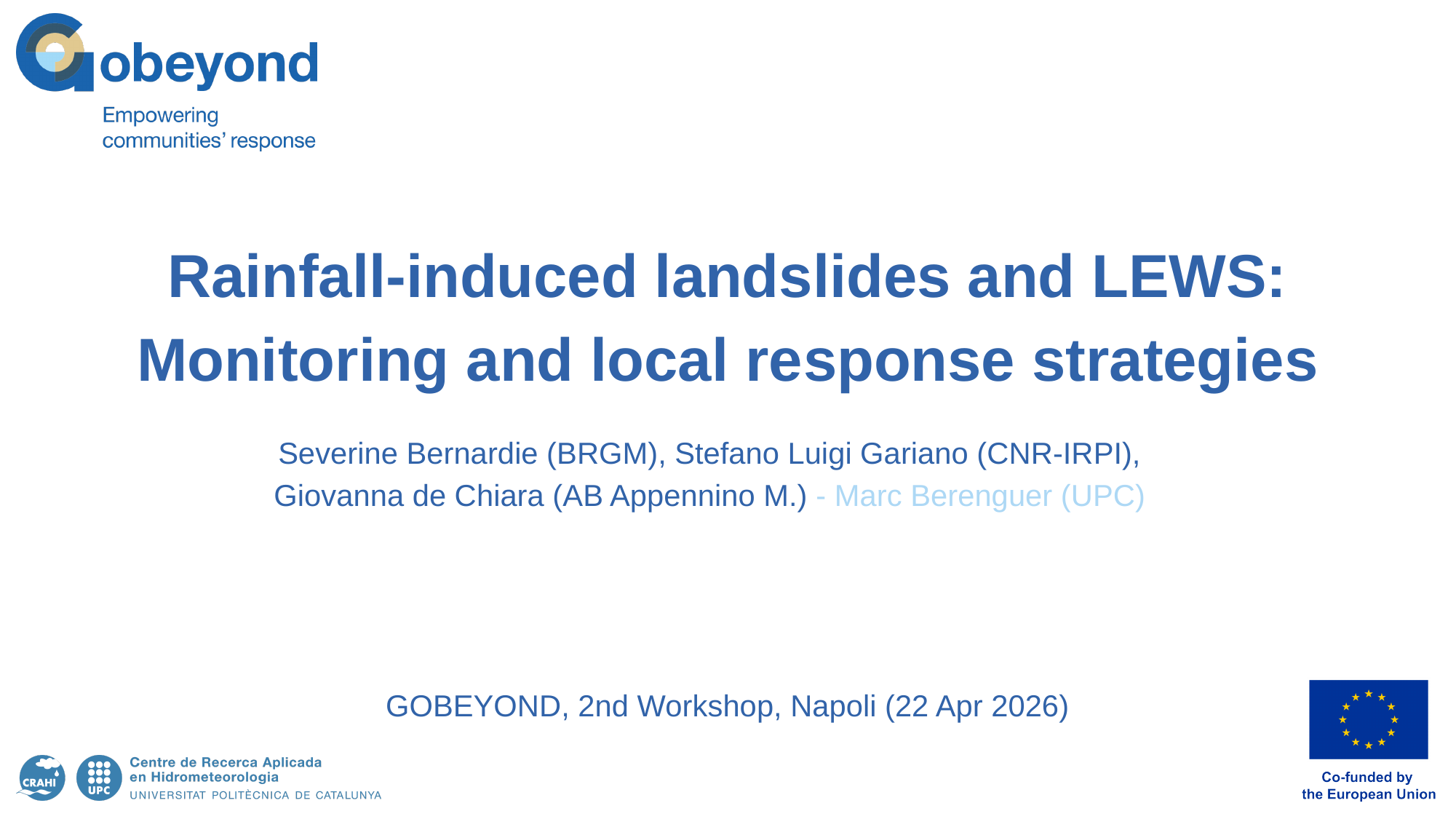

# Rainfall-induced landslides and LEWS: Monitoring and local response strategies
Severine Bernardie (BRGM), Stefano Luigi Gariano (CNR-IRPI), Giovanna de Chiara (AB Appennino M.) - Marc Berenguer (UPC)
GOBEYOND, 2nd Workshop, Napoli (22 Apr 2026)